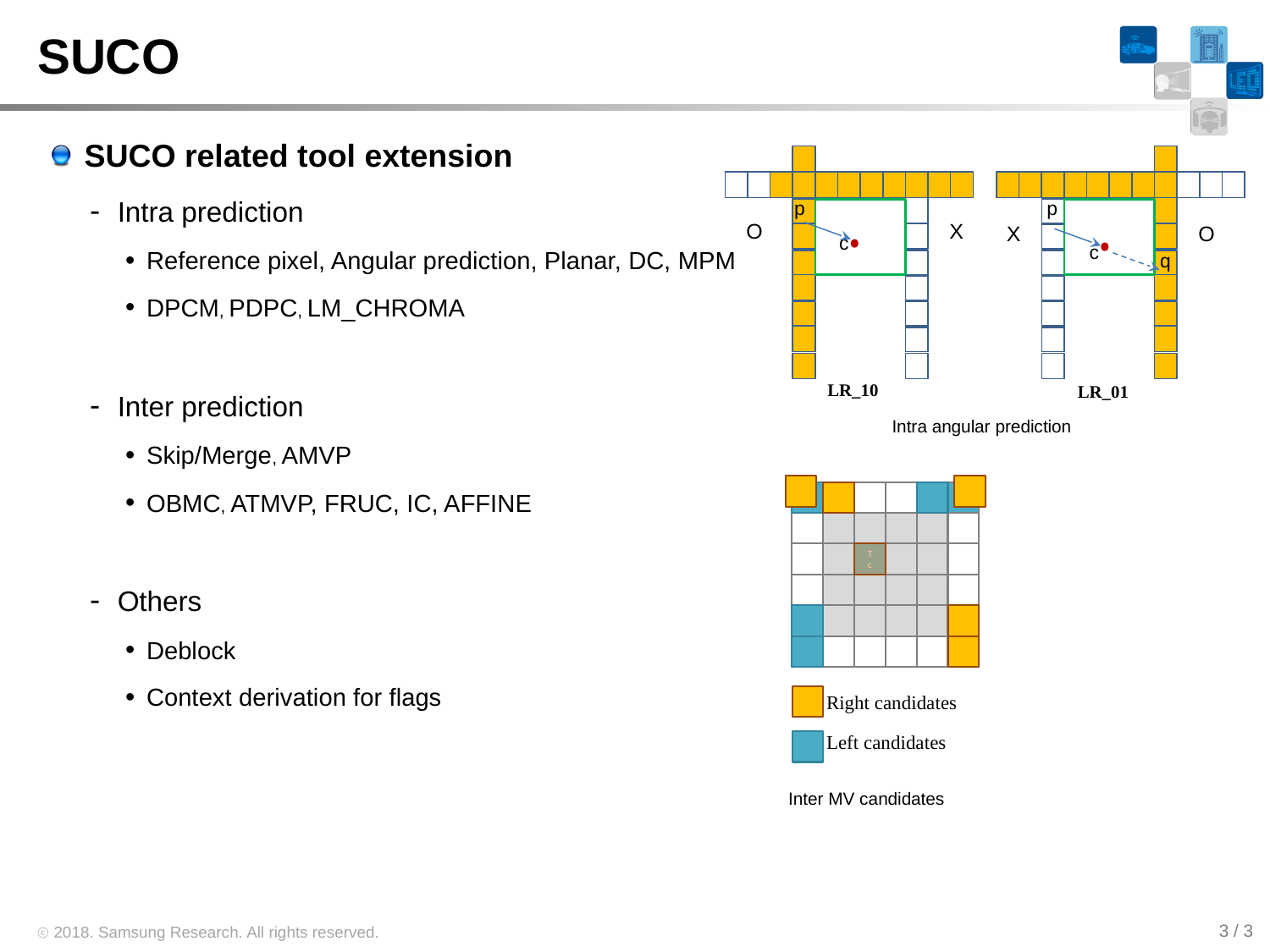

# SUCO
SUCO related tool extension
Intra prediction
Reference pixel, Angular prediction, Planar, DC, MPM
DPCM, PDPC, LM_CHROMA

Inter prediction
Skip/Merge, AMVP
OBMC, ATMVP, FRUC, IC, AFFINE

Others
Deblock
Context derivation for flags

p
p

O
X
X
O

c
c

q

LR_10
LR_01
Intra angular prediction

Tc

H

Right candidates

Left candidates

Inter MV candidates
3 / 3